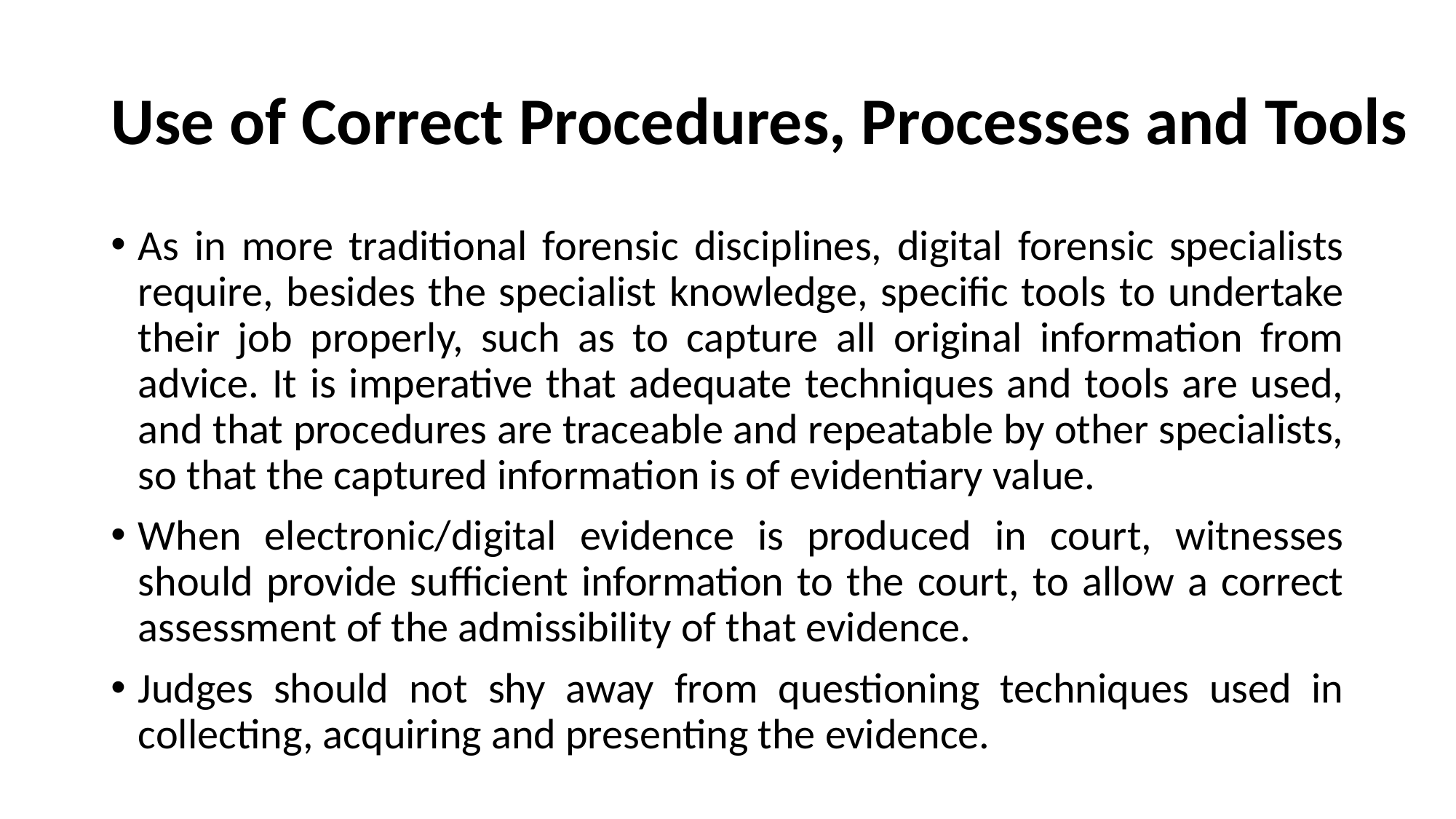

# Use of Correct Procedures, Processes and Tools
As in more traditional forensic disciplines, digital forensic specialists require, besides the specialist knowledge, specific tools to undertake their job properly, such as to capture all original information from advice. It is imperative that adequate techniques and tools are used, and that procedures are traceable and repeatable by other specialists, so that the captured information is of evidentiary value.
When electronic/digital evidence is produced in court, witnesses should provide sufficient information to the court, to allow a correct assessment of the admissibility of that evidence.
Judges should not shy away from questioning techniques used in collecting, acquiring and presenting the evidence.